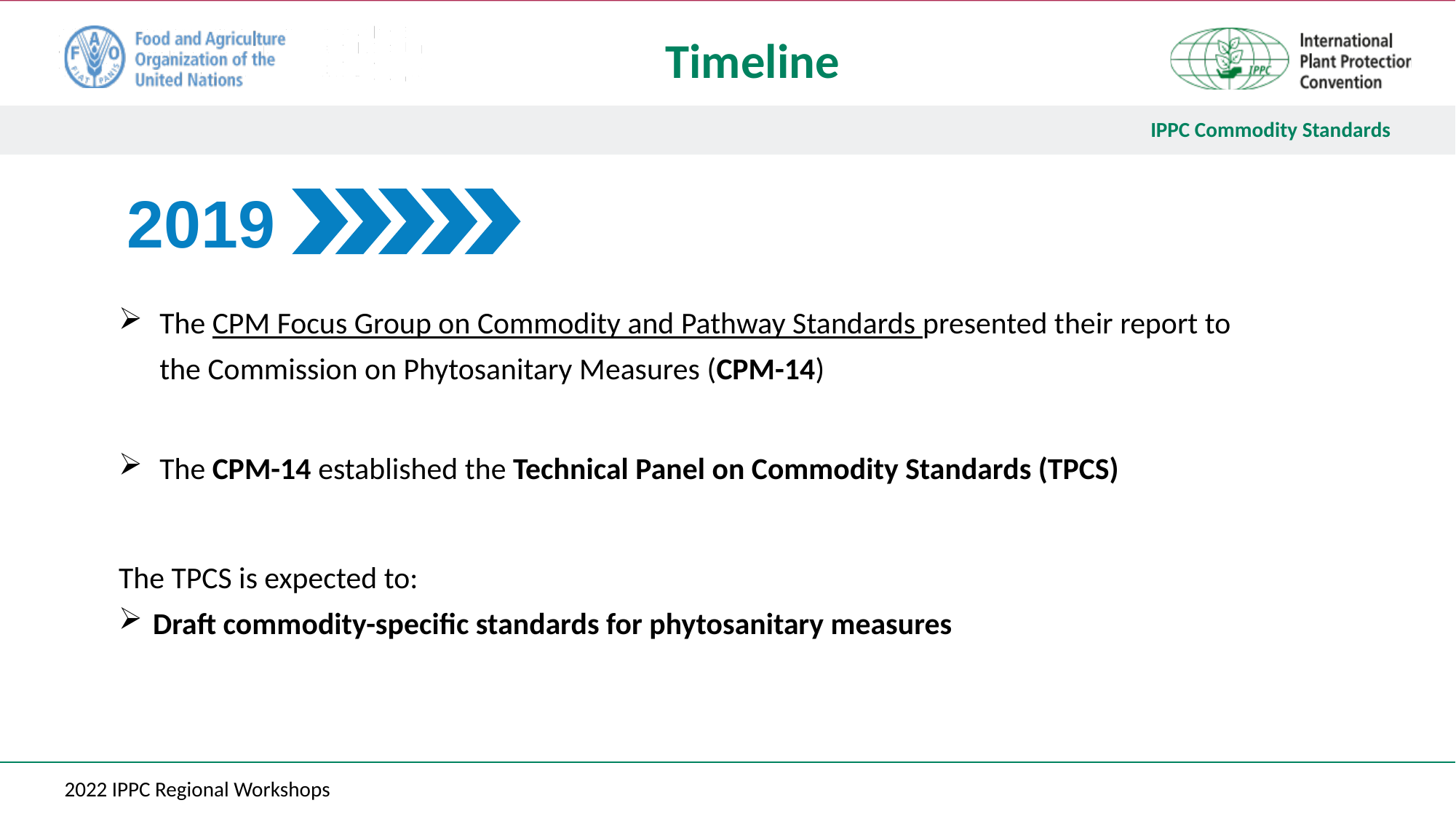

# Timeline
2019

The CPM Focus Group on Commodity and Pathway Standards presented their report to the Commission on Phytosanitary Measures (CPM-14)

The CPM-14 established the Technical Panel on Commodity Standards (TPCS)

The TPCS is expected to:
Draft commodity-specific standards for phytosanitary measures